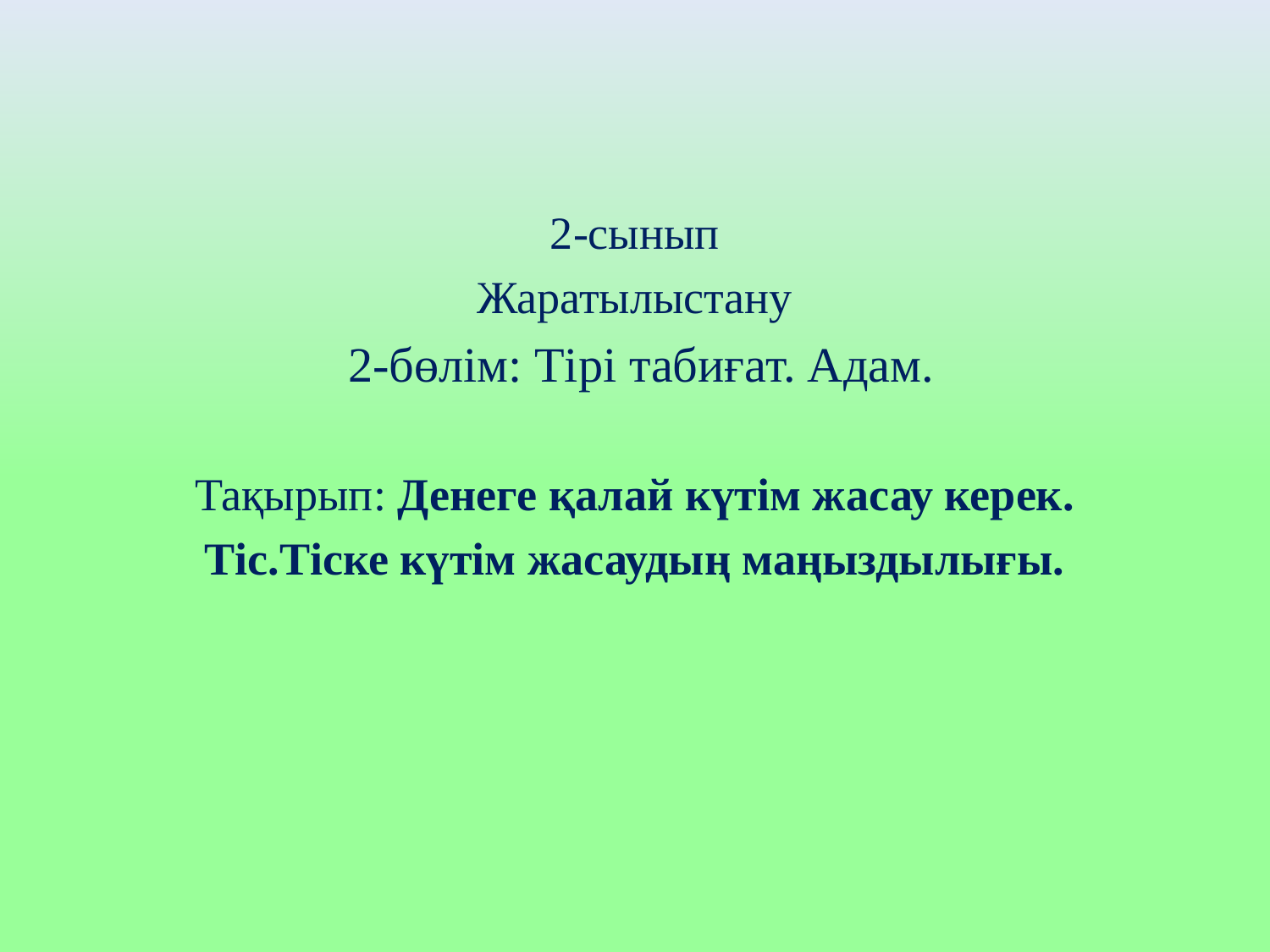

2-сынып
Жаратылыстану
 2-бөлім: Тірі табиғат. Адам.

Тақырып: Денеге қалай күтім жасау керек.
Тіс.Тіске күтім жасаудың маңыздылығы.